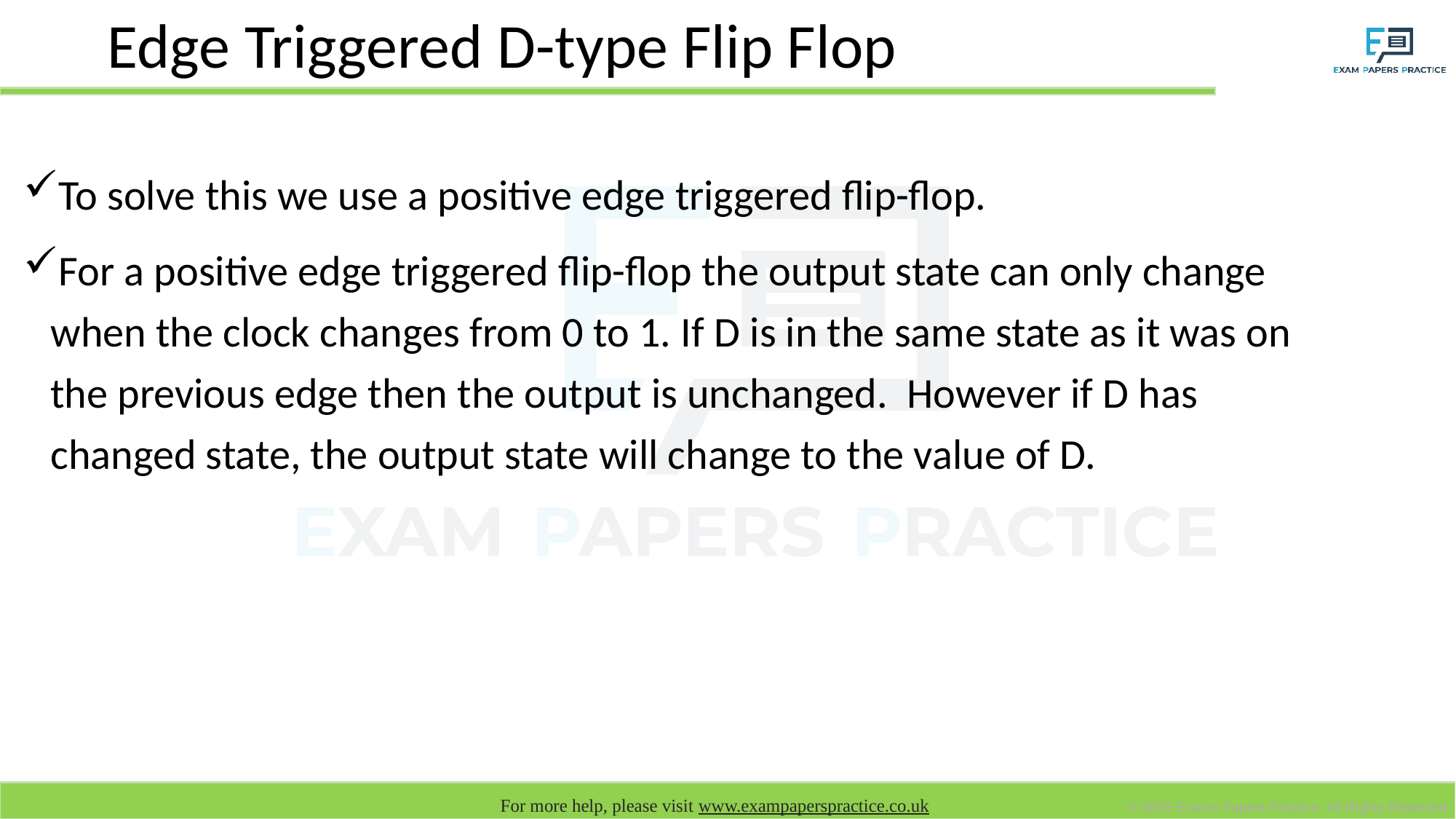

# Edge Triggered D-type Flip Flop
To solve this we use a positive edge triggered flip-flop.
For a positive edge triggered flip-flop the output state can only change when the clock changes from 0 to 1. If D is in the same state as it was on the previous edge then the output is unchanged.  However if D has changed state, the output state will change to the value of D.